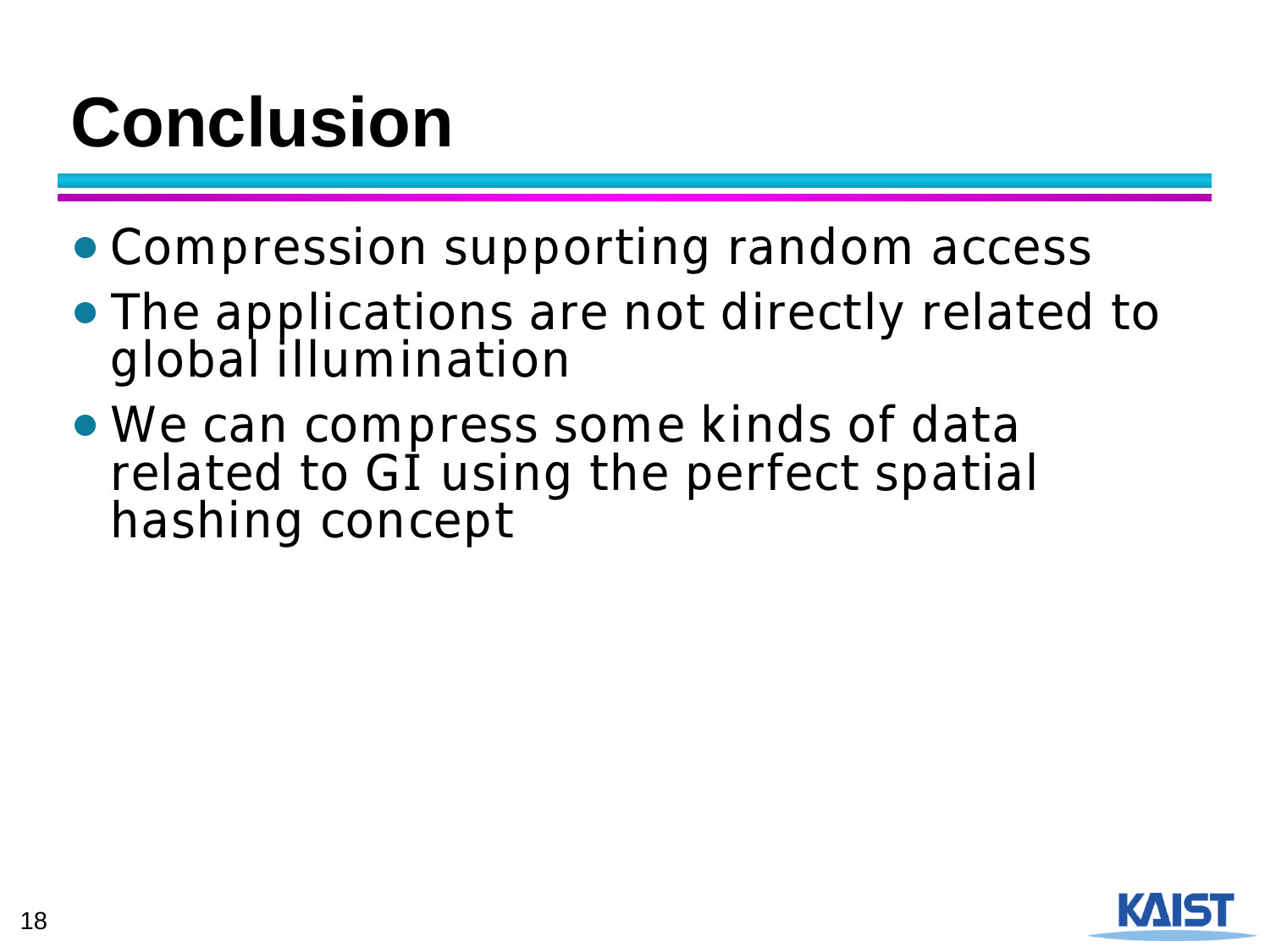

# Conclusion
Compression supporting random access
The applications are not directly related to global illumination
We can compress some kinds of data related to GI using the perfect spatial hashing concept